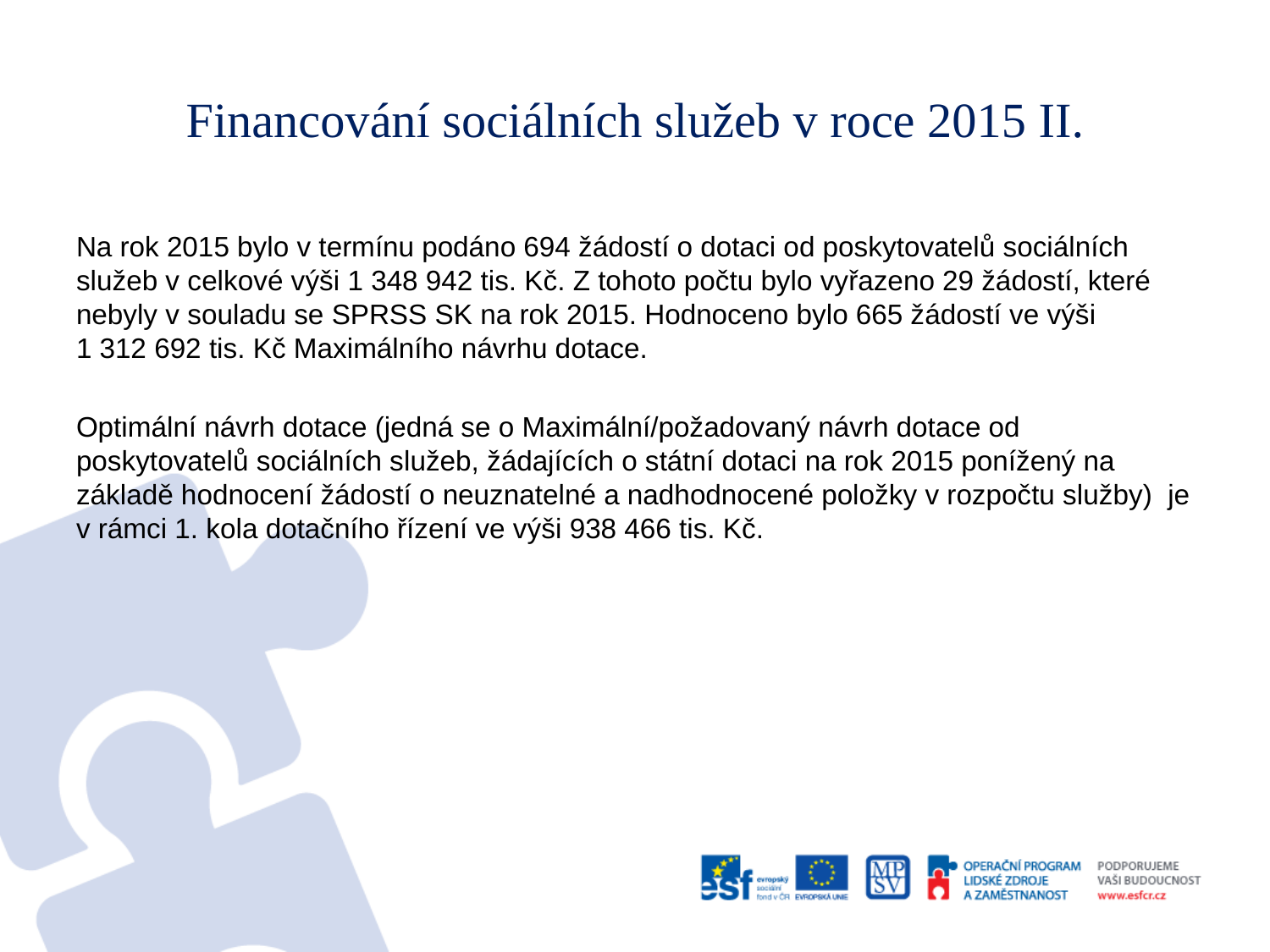

# Financování sociálních služeb v roce 2015 II.
Na rok 2015 bylo v termínu podáno 694 žádostí o dotaci od poskytovatelů sociálních služeb v celkové výši 1 348 942 tis. Kč. Z tohoto počtu bylo vyřazeno 29 žádostí, které nebyly v souladu se SPRSS SK na rok 2015. Hodnoceno bylo 665 žádostí ve výši 1 312 692 tis. Kč Maximálního návrhu dotace.

Optimální návrh dotace (jedná se o Maximální/požadovaný návrh dotace od poskytovatelů sociálních služeb, žádajících o státní dotaci na rok 2015 ponížený na základě hodnocení žádostí o neuznatelné a nadhodnocené položky v rozpočtu služby)  je v rámci 1. kola dotačního řízení ve výši 938 466 tis. Kč.